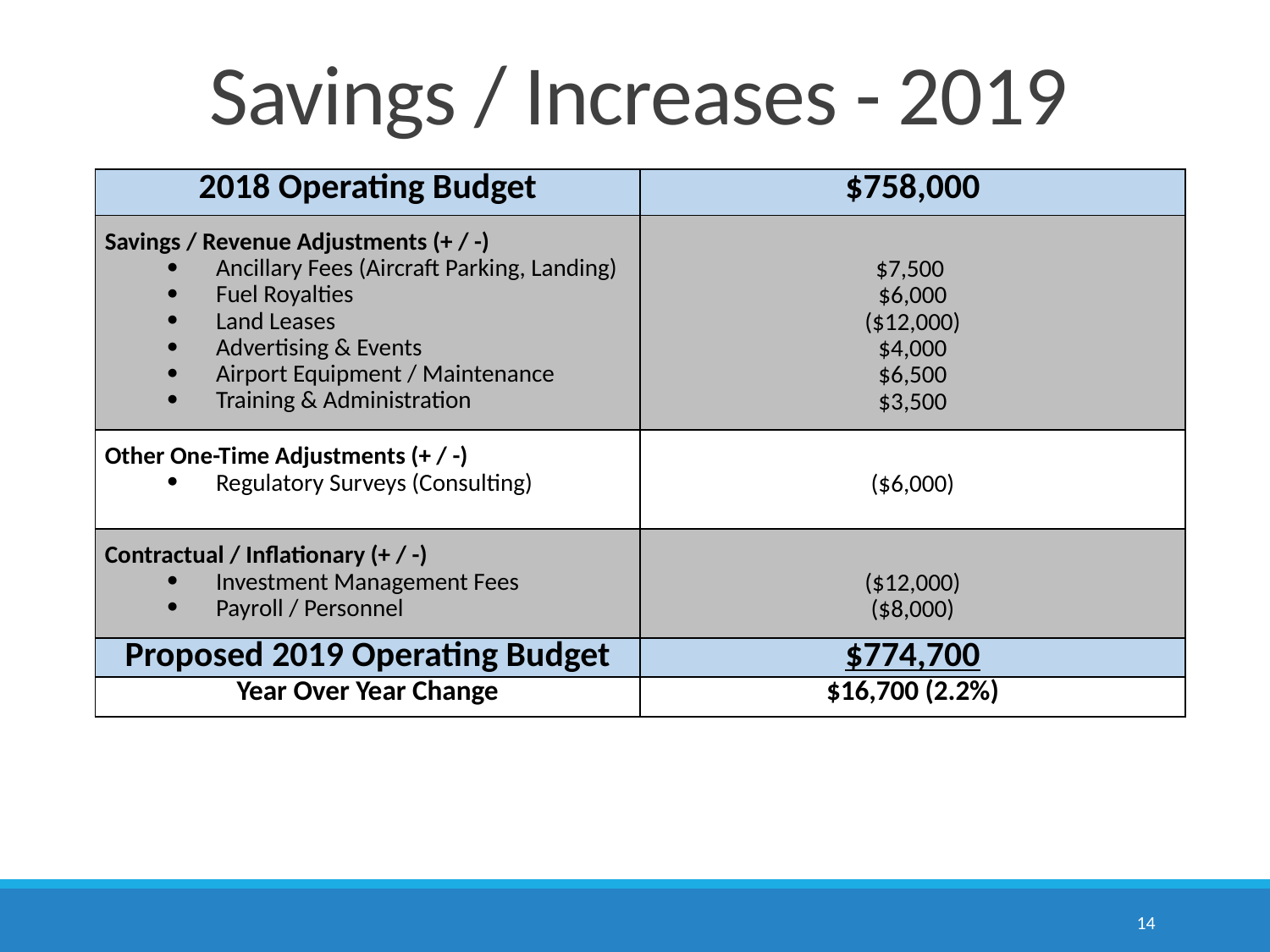

# Savings / Increases - 2019
| 2018 Operating Budget | $758,000 |
| --- | --- |
| Savings / Revenue Adjustments (+ / -) Ancillary Fees (Aircraft Parking, Landing) Fuel Royalties Land Leases Advertising & Events Airport Equipment / Maintenance Training & Administration | $7,500  $6,000 ($12,000) $4,000 $6,500 $3,500 |
| Other One-Time Adjustments (+ / -) Regulatory Surveys (Consulting) | ($6,000) |
| Contractual / Inflationary (+ / -) Investment Management Fees Payroll / Personnel | ($12,000) ($8,000) |
| Proposed 2019 Operating Budget | $774,700 |
| Year Over Year Change | $16,700 (2.2%) |
14